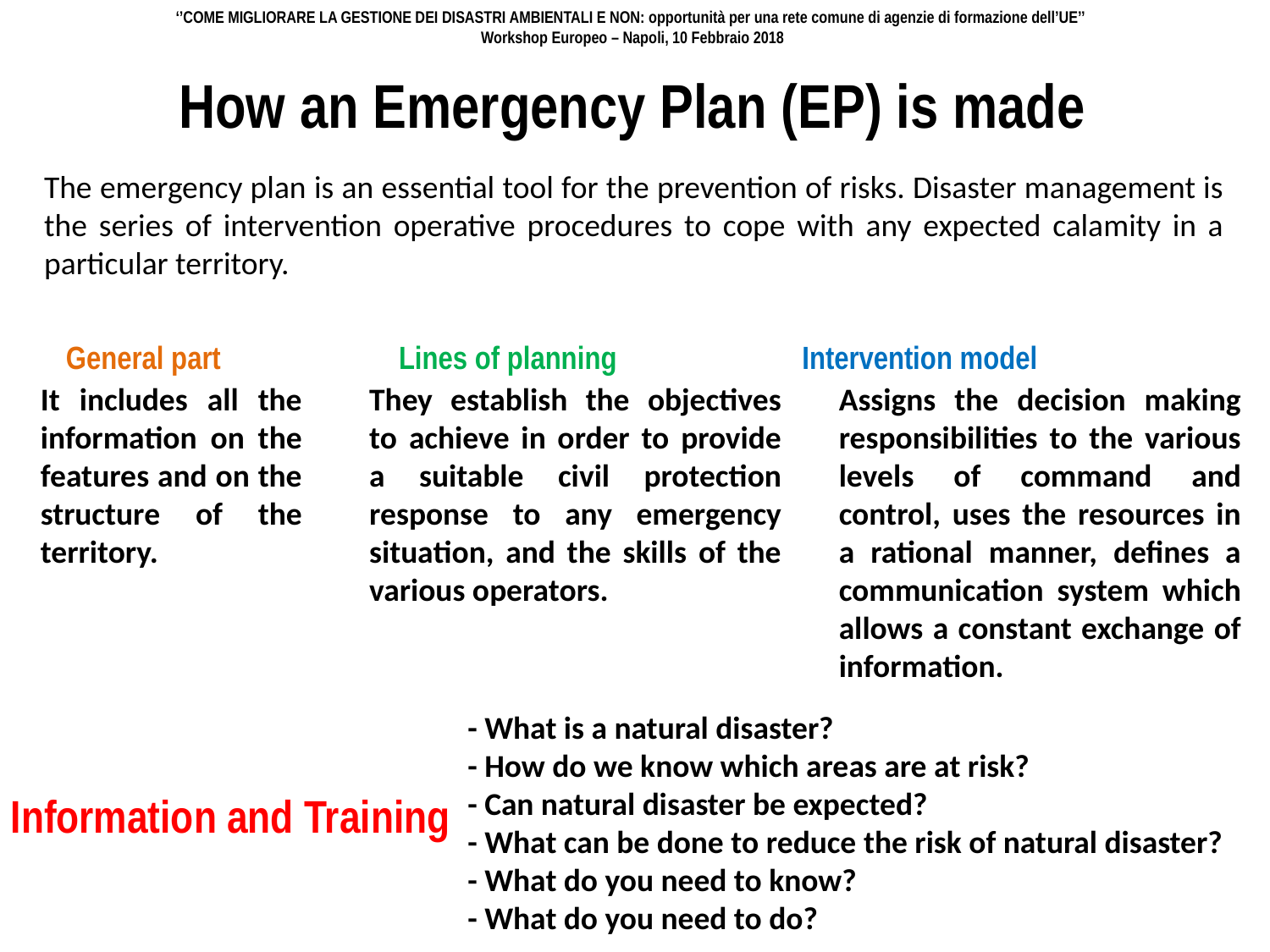

‘’COME MIGLIORARE LA GESTIONE DEI DISASTRI AMBIENTALI E NON: opportunità per una rete comune di agenzie di formazione dell’UE’’
Workshop Europeo – Napoli, 10 Febbraio 2018
# How an Emergency Plan (EP) is made
The emergency plan is an essential tool for the prevention of risks. Disaster management is the series of intervention operative procedures to cope with any expected calamity in a particular territory.

General part                        Lines of planning                         Intervention model
It includes all the information on the features and on the structure of the territory.
They establish the objectives to achieve in order to provide a suitable civil protection response to any emergency situation, and the skills of the various operators.
Assigns the decision making responsibilities to the various levels of command and control, uses the resources in a rational manner, defines a communication system which allows a constant exchange of information.
 - What is a natural disaster?
 - How do we know which areas are at risk?
 - Can natural disaster be expected?
 - What can be done to reduce the risk of natural disaster?
 - What do you need to know?
 - What do you need to do?

Information and Training